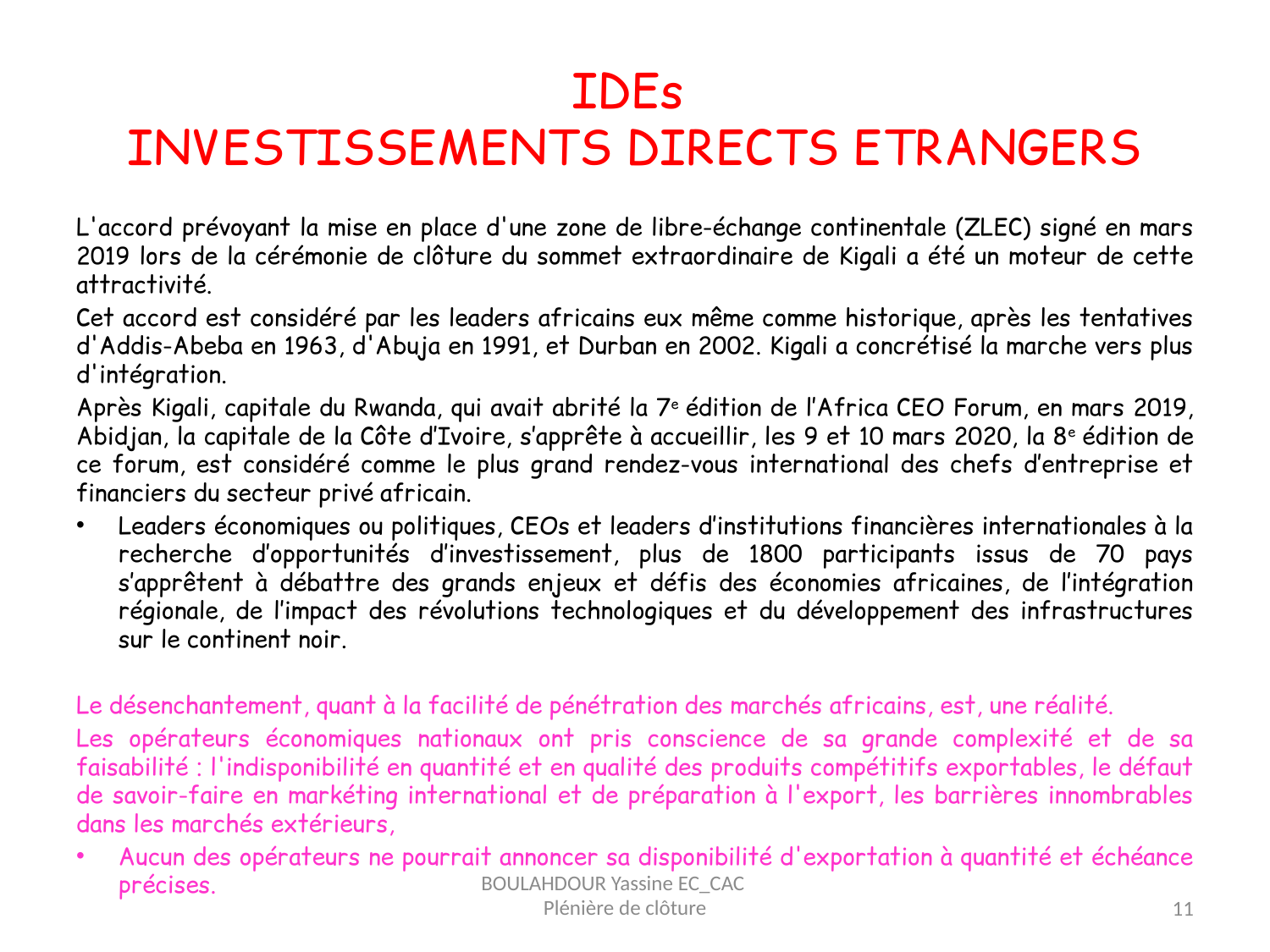

# IDEs INVESTISSEMENTS DIRECTS ETRANGERS
L'accord prévoyant la mise en place d'une zone de libre-échange continentale (ZLEC) signé en mars 2019 lors de la cérémonie de clôture du sommet extraordinaire de Kigali a été un moteur de cette attractivité.
Cet accord est considéré par les leaders africains eux même comme historique, après les tentatives d'Addis-Abeba en 1963, d'Abuja en 1991, et Durban en 2002. Kigali a concrétisé la marche vers plus d'intégration.
Après Kigali, capitale du Rwanda, qui avait abrité la 7e édition de l’Africa CEO Forum, en mars 2019, Abidjan, la capitale de la Côte d’Ivoire, s’apprête à accueillir, les 9 et 10 mars 2020, la 8e édition de ce forum, est considéré comme le plus grand rendez-vous international des chefs d’entreprise et financiers du secteur privé africain.
Leaders économiques ou politiques, CEOs et leaders d’institutions financières internationales à la recherche d’opportunités d’investissement, plus de 1800 participants issus de 70 pays s’apprêtent à débattre des grands enjeux et défis des économies africaines, de l’intégration régionale, de l’impact des révolutions technologiques et du développement des infrastructures sur le continent noir.

Le désenchantement, quant à la facilité de pénétration des marchés africains, est, une réalité.
Les opérateurs économiques nationaux ont pris conscience de sa grande complexité et de sa faisabilité : l'indisponibilité en quantité et en qualité des produits compétitifs exportables, le défaut de savoir-faire en markéting international et de préparation à l'export, les barrières innombrables dans les marchés extérieurs,
Aucun des opérateurs ne pourrait annoncer sa disponibilité d'exportation à quantité et échéance précises.

BOULAHDOUR Yassine EC_CAC          Plénière de clôture
11